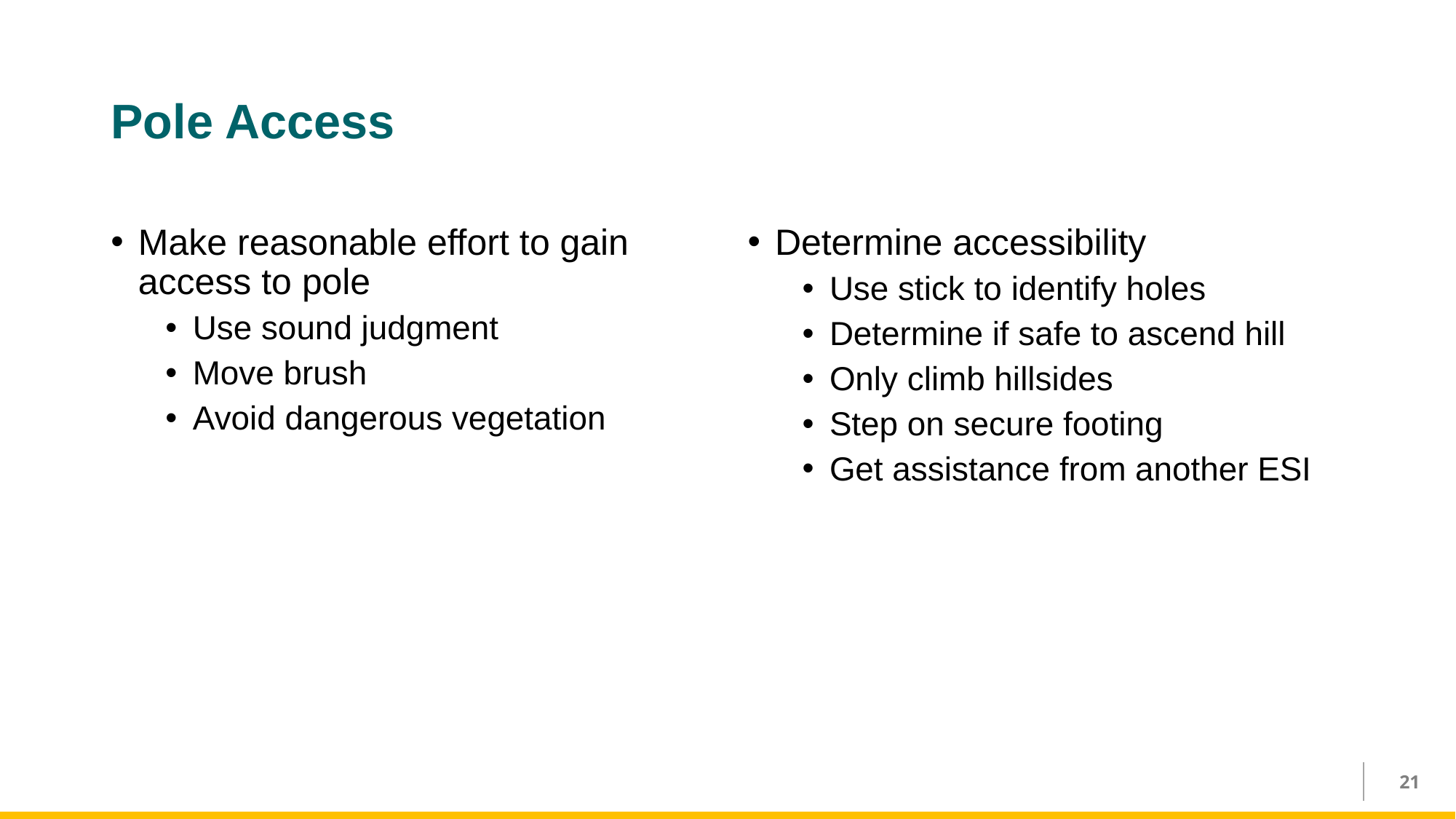

# Pole Access
Make reasonable effort to gain access to pole
Use sound judgment
Move brush
Avoid dangerous vegetation

Determine accessibility
Use stick to identify holes
Determine if safe to ascend hill
Only climb hillsides
Step on secure footing
Get assistance from another ESI